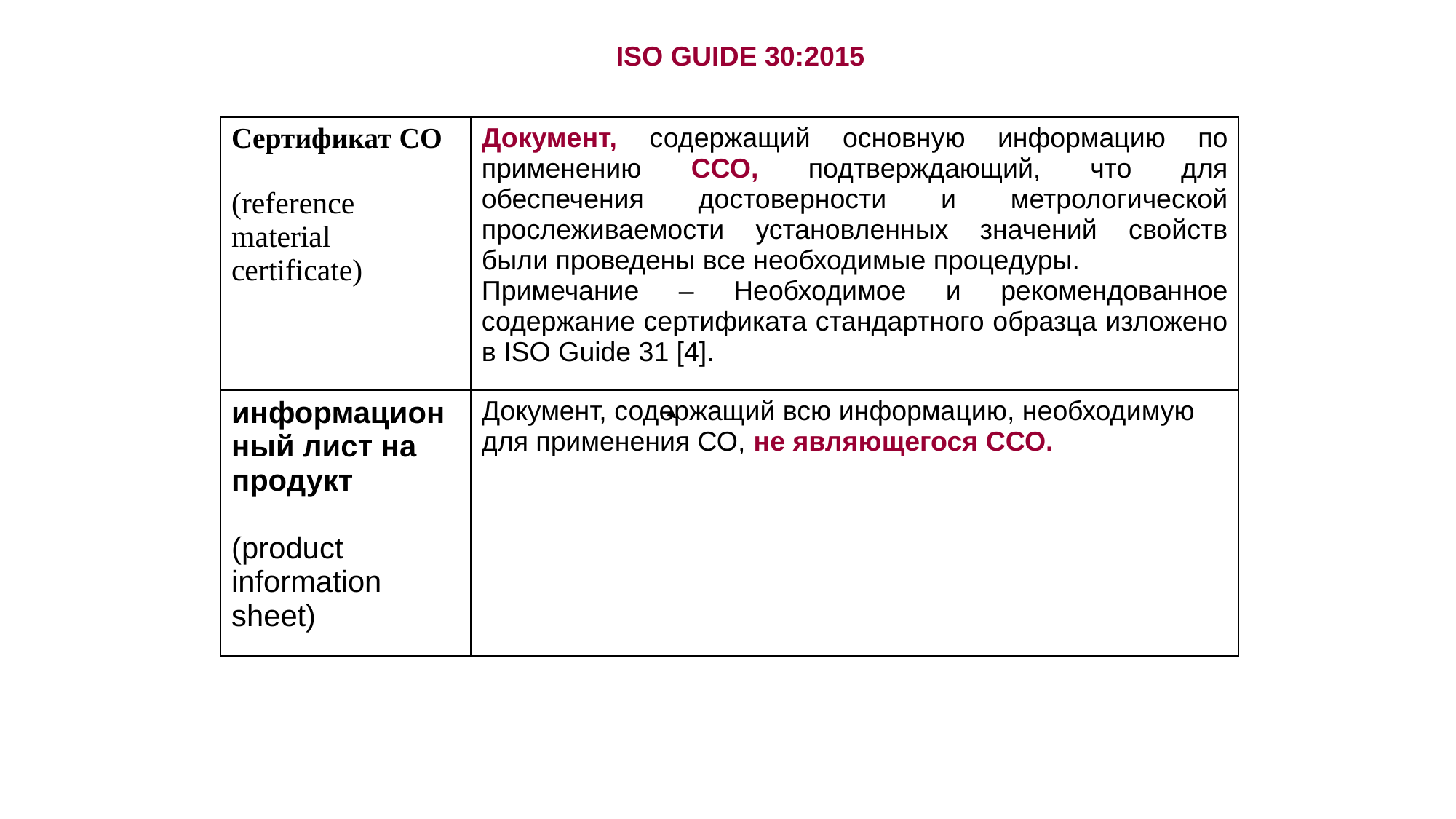

ISO GUIDE 30:2015

| Сертификат СО (reference material certificate) | Документ, содержащий основную информацию по применению ССО, подтверждающий, что для обеспечения достоверности и метрологической прослеживаемости установленных значений свойств были проведены все необходимые процедуры. Примечание – Необходимое и рекомендованное содержание сертификата стандартного образца изложено в ISO Guide 31 [4]. |
| --- | --- |
| информационный лист на продукт (product information sheet) | Документ, содержащий всю информацию, необходимую для применения СО, не являющегося ССО. |